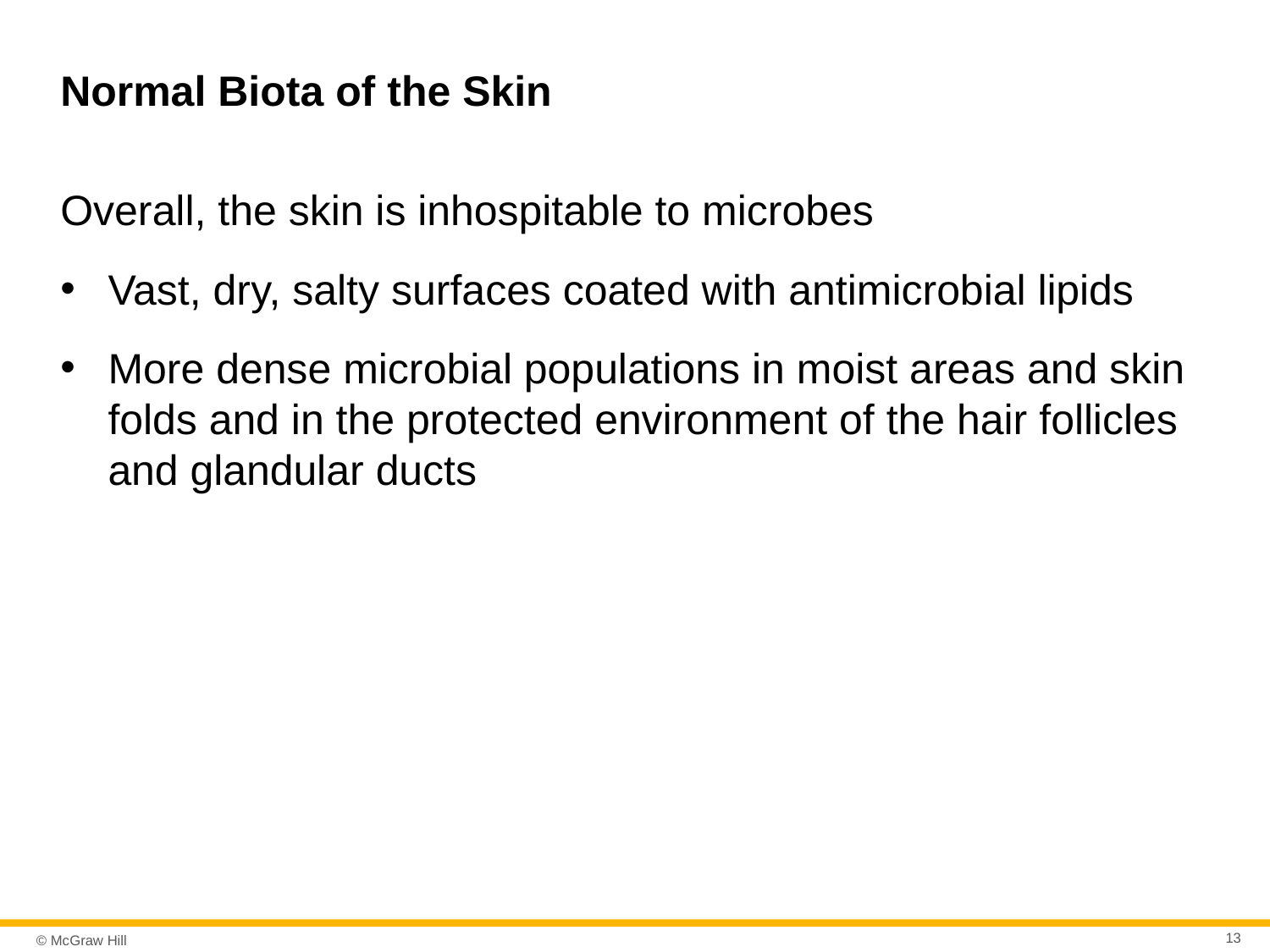

# Normal Biota of the Skin
Overall, the skin is inhospitable to microbes
Vast, dry, salty surfaces coated with antimicrobial lipids
More dense microbial populations in moist areas and skin folds and in the protected environment of the hair follicles and glandular ducts